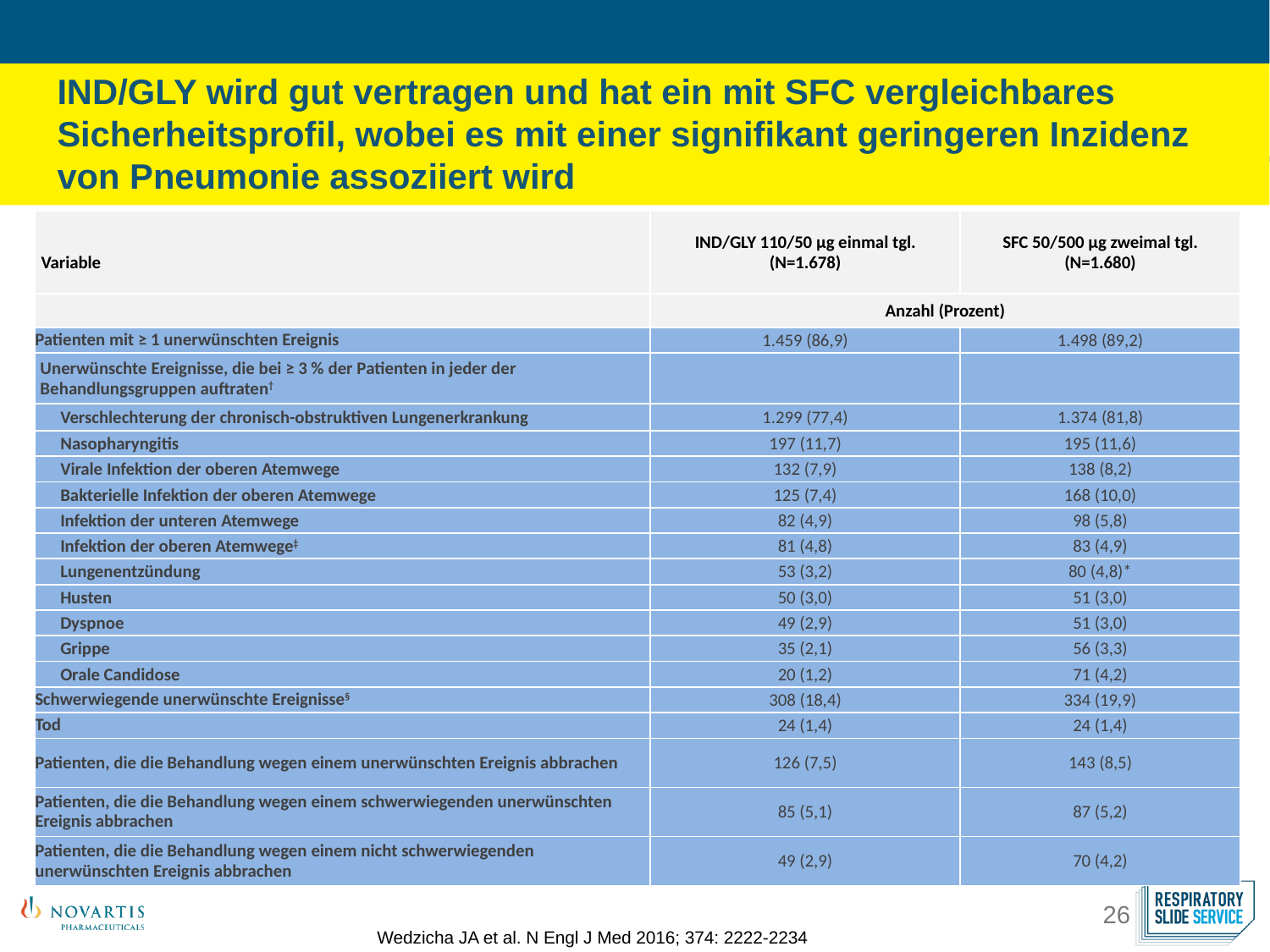

IND/GLY wird gut vertragen und hat ein mit SFC vergleichbares Sicherheitsprofil, wobei es mit einer signifikant geringeren Inzidenz von Pneumonie assoziiert wird
| Variable | IND/GLY 110/50 μg einmal tgl. (N=1.678) | SFC 50/500 μg zweimal tgl. (N=1.680) |
| --- | --- | --- |
|  | Anzahl (Prozent) |  |
| Patienten mit ≥ 1 unerwünschten Ereignis | 1.459 (86,9) | 1.498 (89,2) |
| Unerwünschte Ereignisse, die bei ≥ 3 % der Patienten in jeder der Behandlungsgruppen auftraten† |  |  |
| Verschlechterung der chronisch-obstruktiven Lungenerkrankung | 1.299 (77,4) | 1.374 (81,8) |
| Nasopharyngitis | 197 (11,7) | 195 (11,6) |
| Virale Infektion der oberen Atemwege | 132 (7,9) | 138 (8,2) |
| Bakterielle Infektion der oberen Atemwege | 125 (7,4) | 168 (10,0) |
| Infektion der unteren Atemwege | 82 (4,9) | 98 (5,8) |
| Infektion der oberen Atemwege‡ | 81 (4,8) | 83 (4,9) |
| Lungenentzündung | 53 (3,2) | 80 (4,8)\* |
| Husten | 50 (3,0) | 51 (3,0) |
| Dyspnoe | 49 (2,9) | 51 (3,0) |
| Grippe | 35 (2,1) | 56 (3,3) |
| Orale Candidose | 20 (1,2) | 71 (4,2) |
| Schwerwiegende unerwünschte Ereignisse§ | 308 (18,4) | 334 (19,9) |
| Tod | 24 (1,4) | 24 (1,4) |
| Patienten, die die Behandlung wegen einem unerwünschten Ereignis abbrachen | 126 (7,5) | 143 (8,5) |
| Patienten, die die Behandlung wegen einem schwerwiegenden unerwünschten Ereignis abbrachen | 85 (5,1) | 87 (5,2) |
| Patienten, die die Behandlung wegen einem nicht schwerwiegenden unerwünschten Ereignis abbrachen | 49 (2,9) | 70 (4,2) |
Wedzicha JA et al. N Engl J Med 2016; 374: 2222-2234